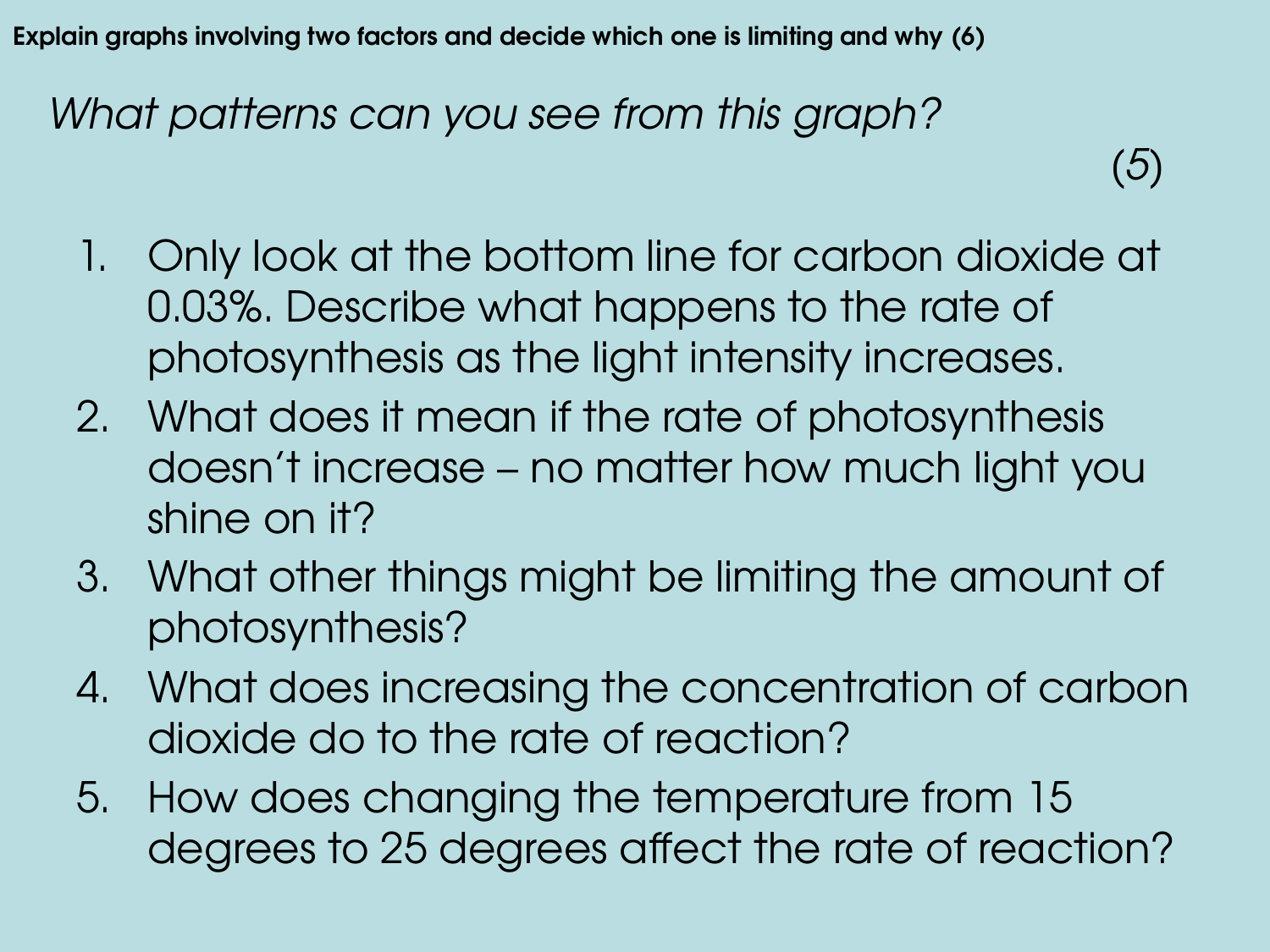

# Explain graphs involving two factors and decide which one is limiting and why (6)
What patterns can you see from this graph?
(5)
Only look at the bottom line for carbon dioxide at 0.03%. Describe what happens to the rate of photosynthesis as the light intensity increases.
What does it mean if the rate of photosynthesis doesn’t increase – no matter how much light you shine on it?
What other things might be limiting the amount of photosynthesis?
What does increasing the concentration of carbon dioxide do to the rate of reaction?
How does changing the temperature from 15 degrees to 25 degrees affect the rate of reaction?